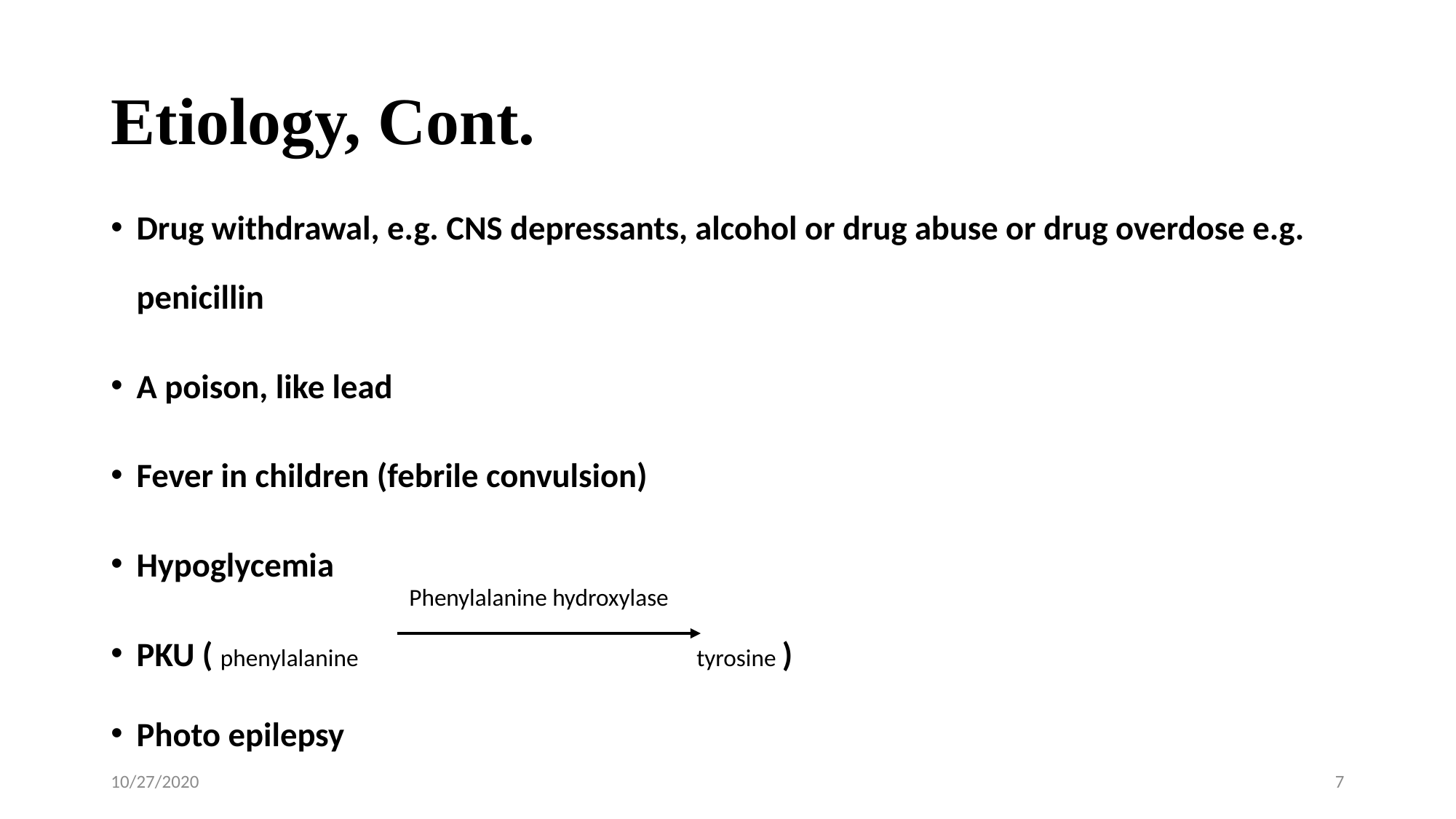

# Etiology, Cont.
Drug withdrawal, e.g. CNS depressants, alcohol or drug abuse or drug overdose e.g. penicillin

A poison, like lead

Fever in children (febrile convulsion)

Hypoglycemia

PKU ( phenylalanine                                                              tyrosine )

Photo epilepsy

Phenylalanine hydroxylase
10/27/2020
7